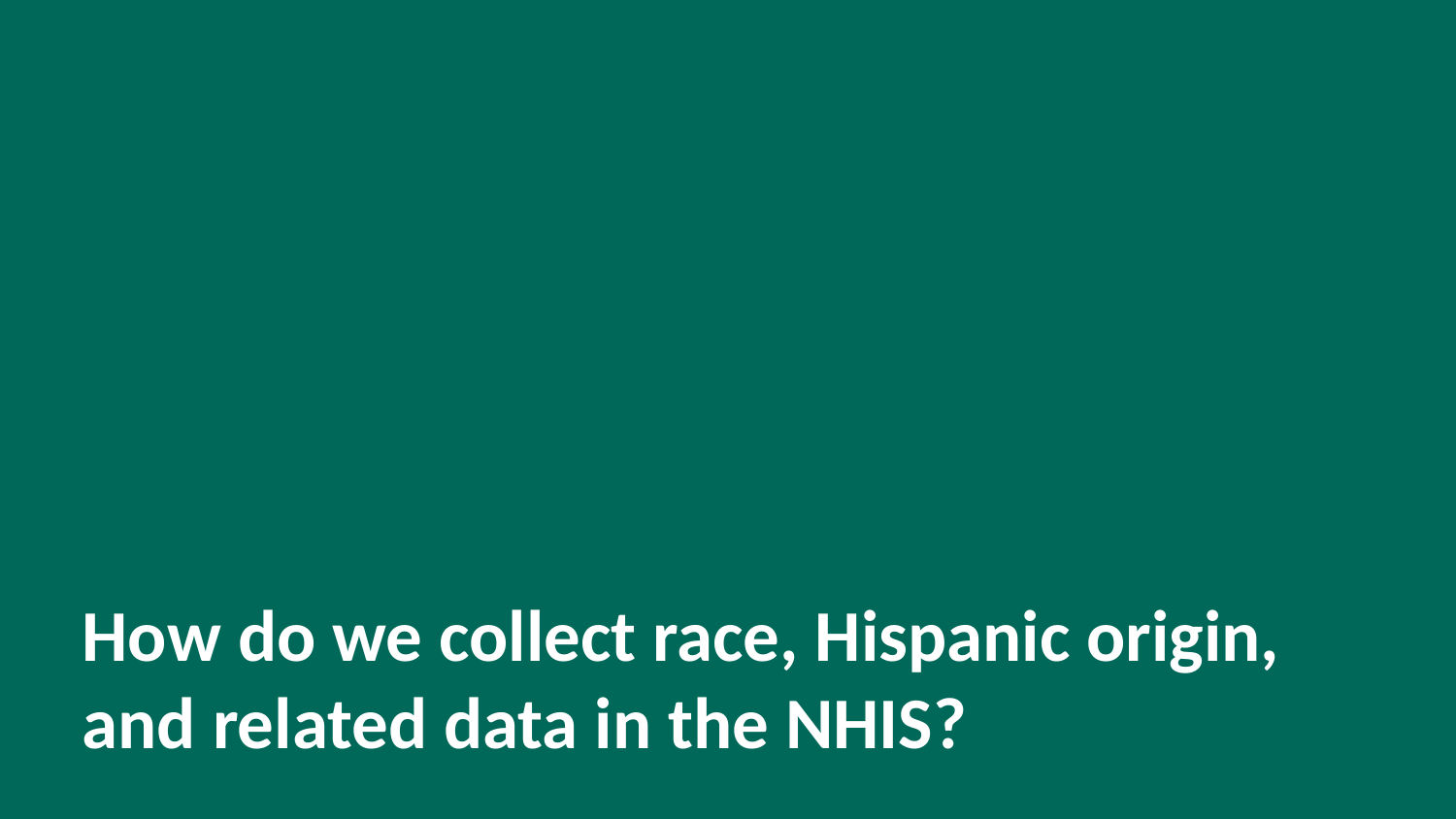

# How do we collect race, Hispanic origin, and related data in the NHIS?